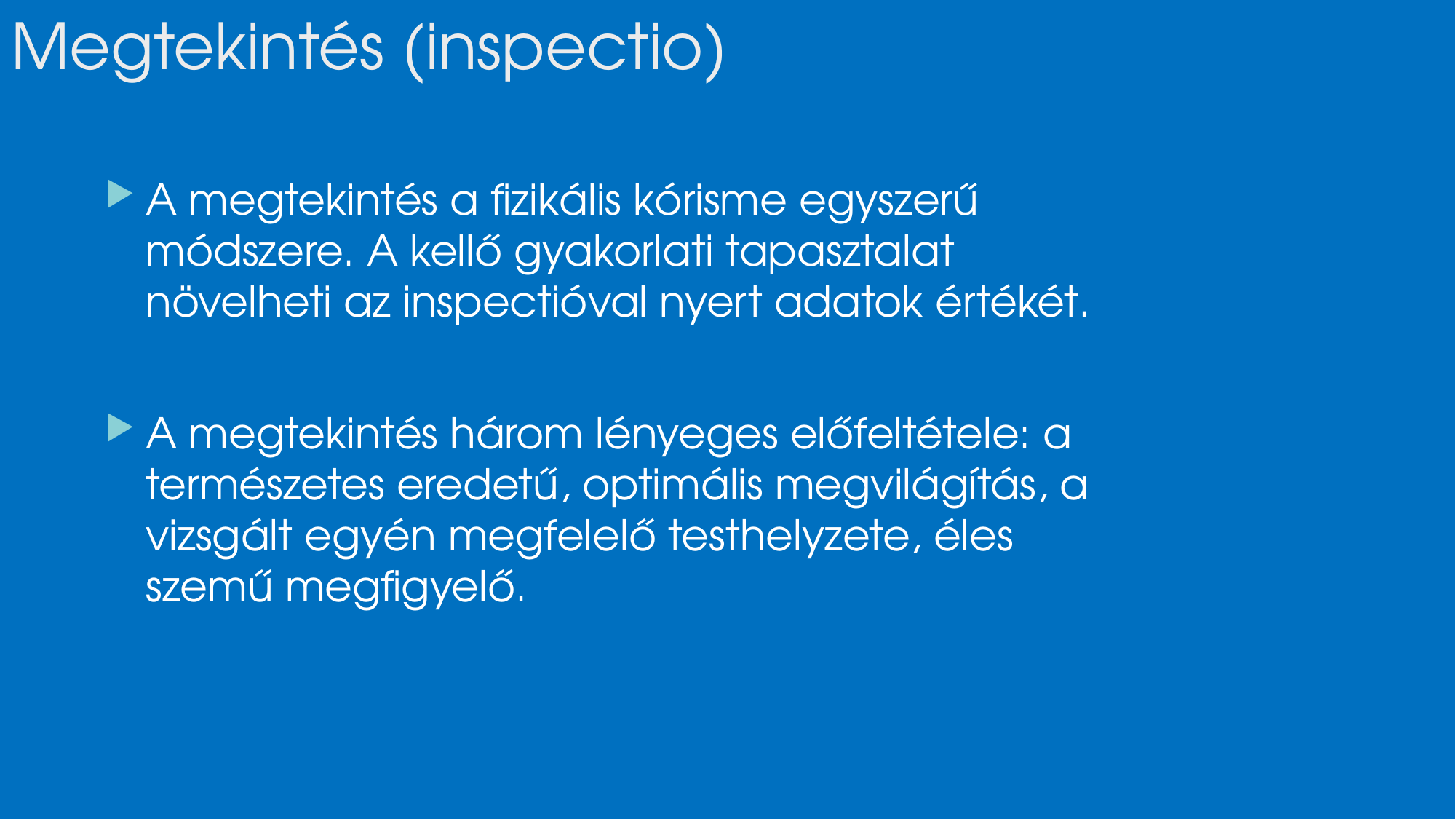

# Megtekintés (inspectio)
A megtekintés a fizikális kórisme egyszerű módszere. A kellő gyakorlati tapasztalat növelheti az inspectióval nyert adatok értékét.

A megtekintés három lényeges előfeltétele: a természetes eredetű, optimális megvilágítás, a vizsgált egyén megfelelő testhelyzete, éles szemű megfigyelő.